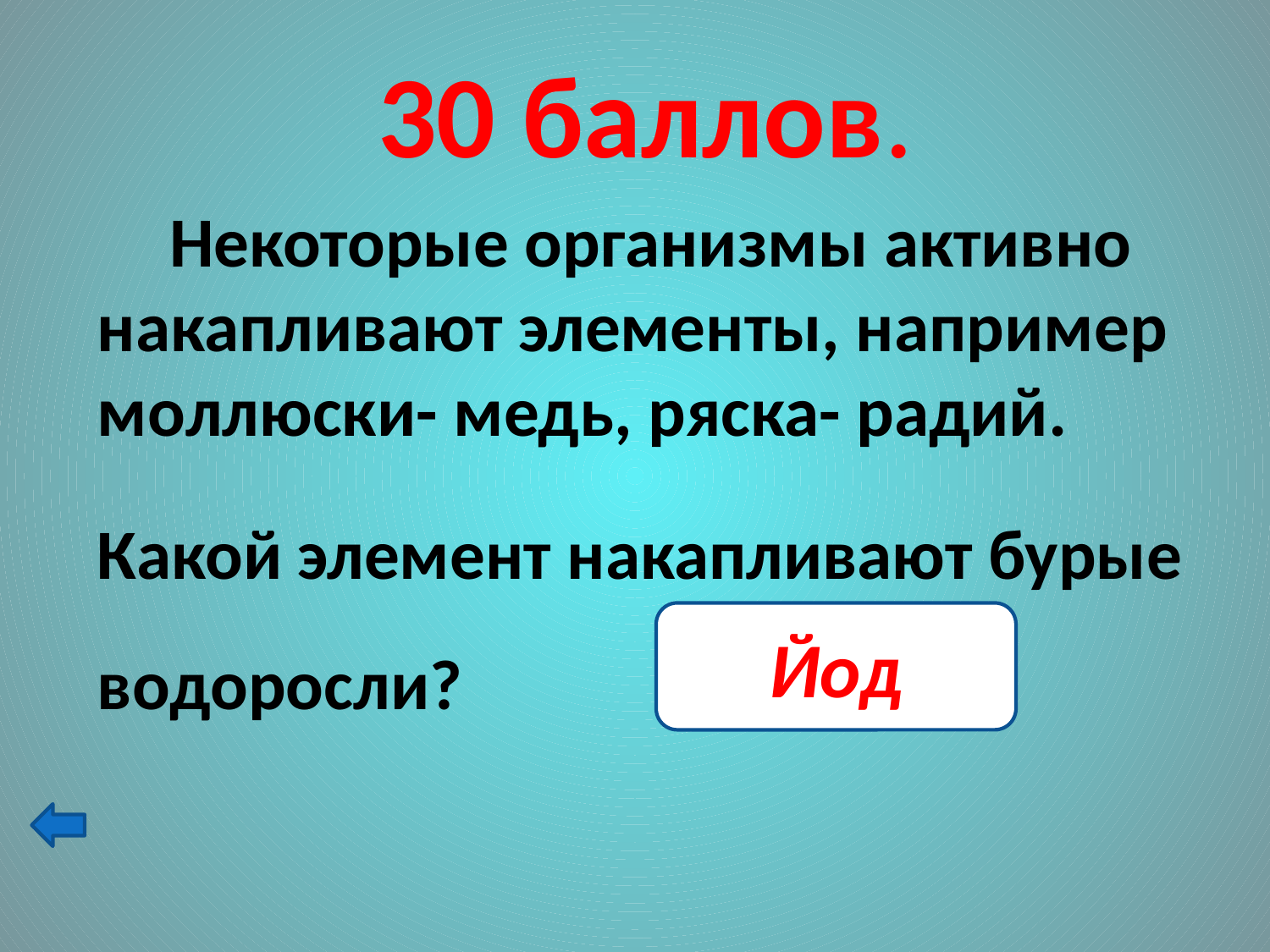

# 30 баллов.
     Некоторые организмы активно накапливают элементы, например моллюски- медь, ряска- радий.
Какой элемент накапливают бурые водоросли?

Йод